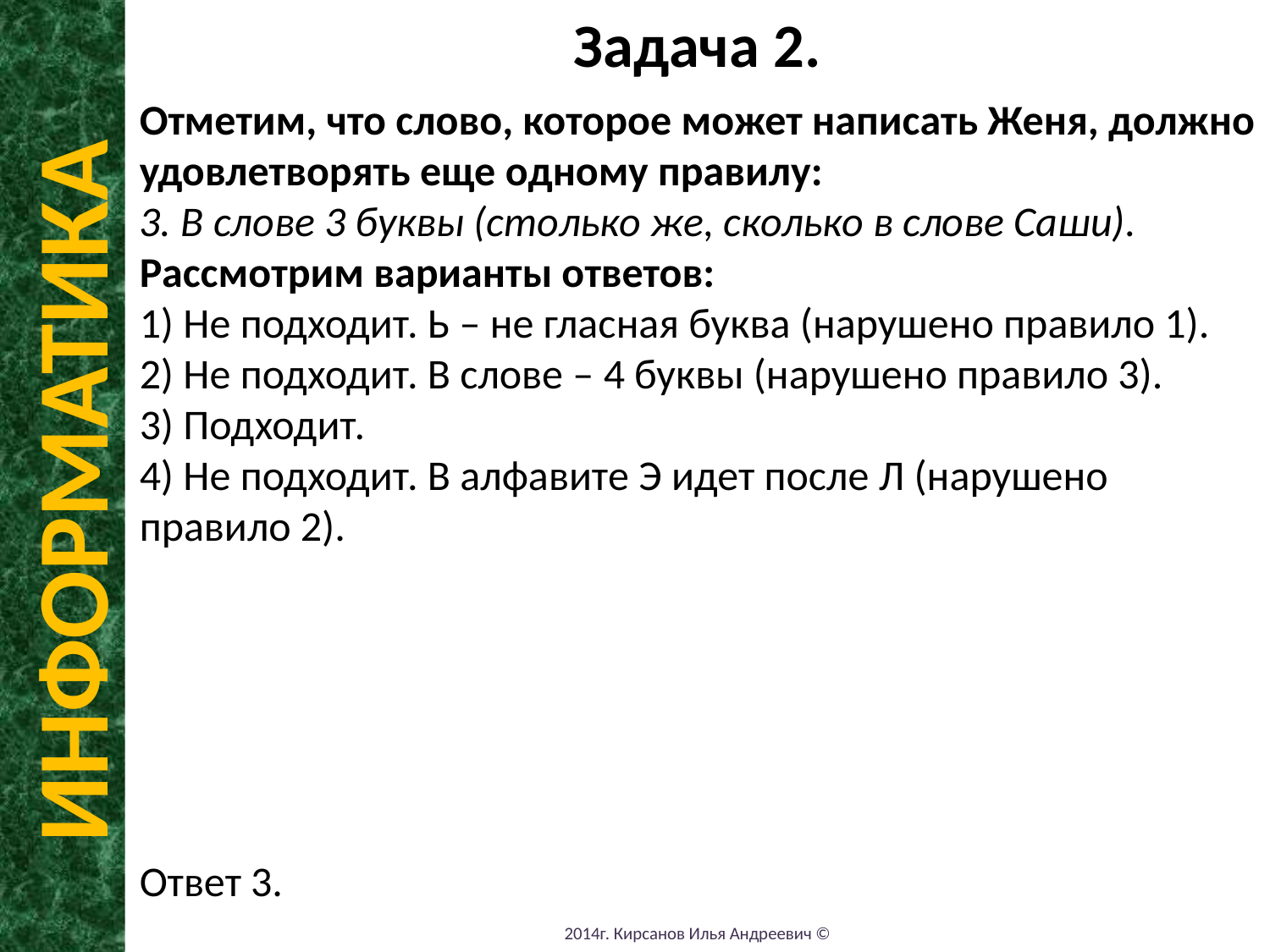

Задача 2.

Отметим, что слово, которое может написать Женя, должно удовлетворять еще одному правилу:
3. В слове 3 буквы (столько же, сколько в слове Саши).
Рассмотрим варианты ответов:
1) Не подходит. Ь – не гласная буква (нарушено правило 1).
2) Не подходит. В слове – 4 буквы (нарушено правило 3).
3) Подходит.
4) Не подходит. В алфавите Э идет после Л (нарушено правило 2).

Ответ 3.

ИНФОРМАТИКА
2014г. Кирсанов Илья Андреевич ©